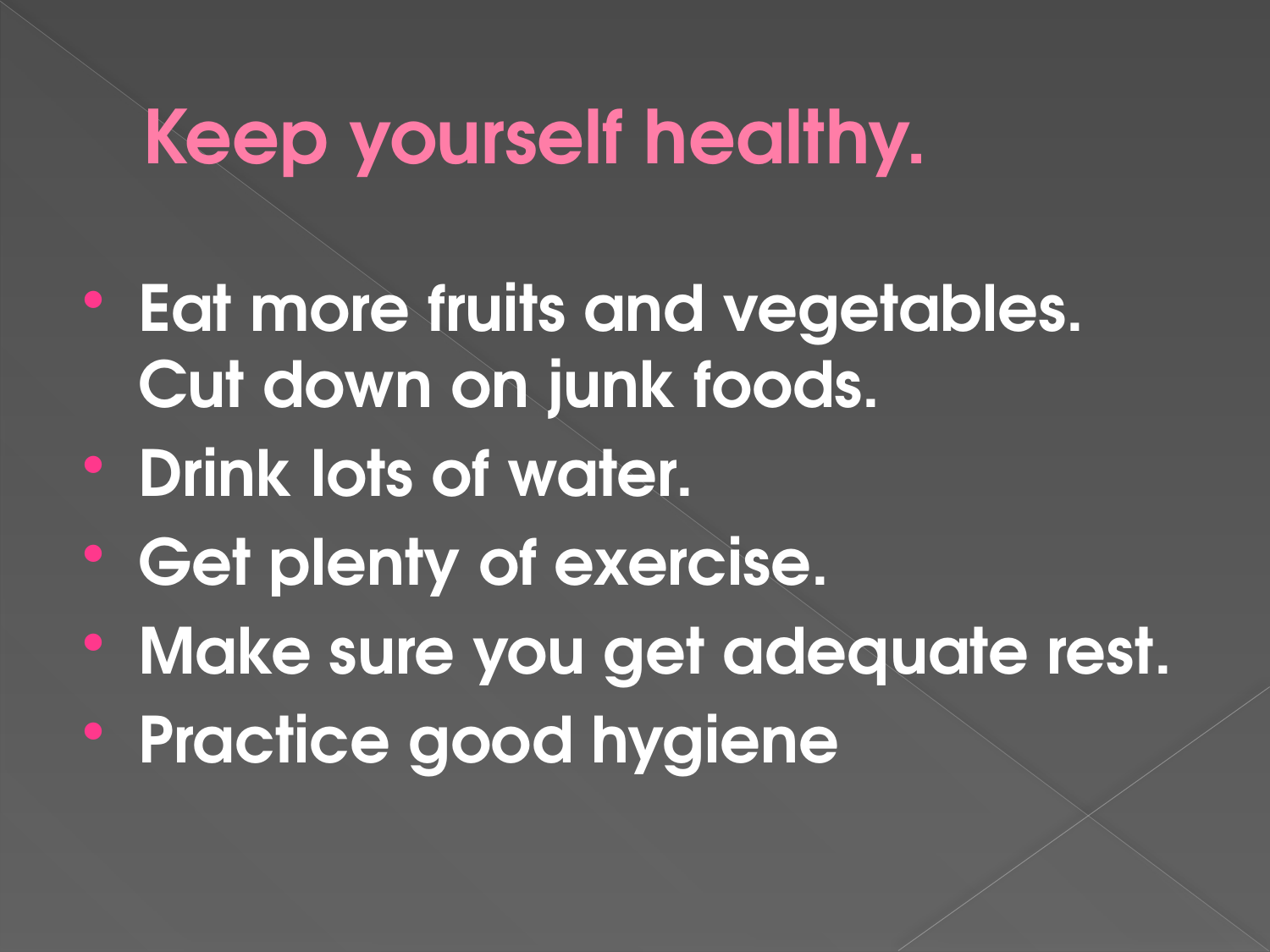

# Keep yourself healthy.
Eat more fruits and vegetables. Cut down on junk foods.
Drink lots of water.
Get plenty of exercise.
Make sure you get adequate rest.
Practice good hygiene